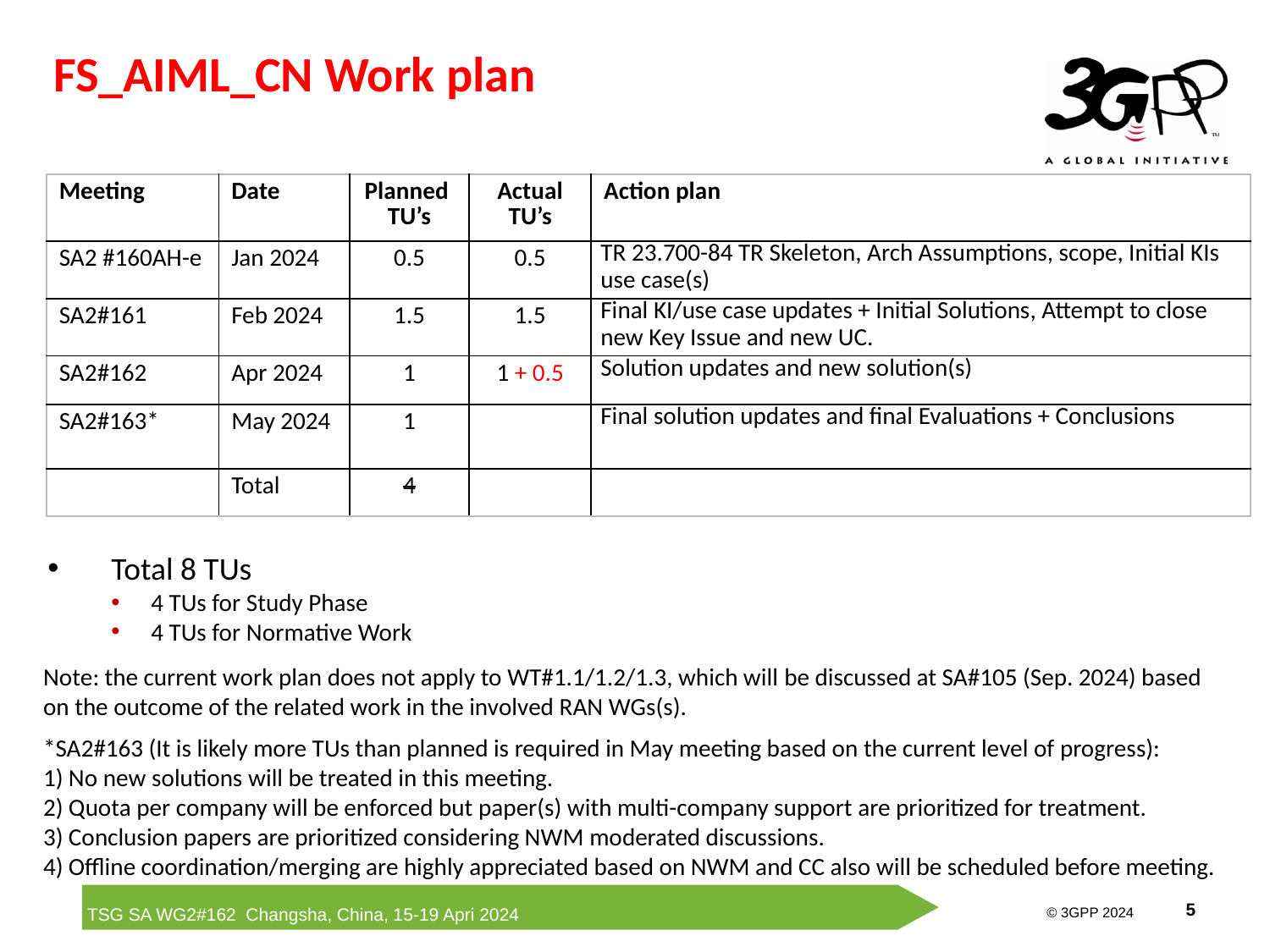

FS_AIML_CN Work plan
| Meeting | Date | Planned TU’s | Actual TU’s | Action plan |
| --- | --- | --- | --- | --- |
| SA2 #160AH-e | Jan 2024 | 0.5 | 0.5 | TR 23.700-84 TR Skeleton, Arch Assumptions, scope, Initial KIs use case(s) |
| SA2#161 | Feb 2024 | 1.5 | 1.5 | Final KI/use case updates + Initial Solutions, Attempt to close new Key Issue and new UC. |
| SA2#162 | Apr 2024 | 1 | 1 + 0.5 | Solution updates and new solution(s) |
| SA2#163\* | May 2024 | 1 |  | Final solution updates and final Evaluations + Conclusions |
|  | Total | 4 |  |  |
Total 8 TUs
4 TUs for Study Phase
4 TUs for Normative Work
Note: the current work plan does not apply to WT#1.1/1.2/1.3, which will be discussed at SA#105 (Sep. 2024) based on the outcome of the related work in the involved RAN WGs(s).
*SA2#163 (It is likely more TUs than planned is required in May meeting based on the current level of progress):
1) No new solutions will be treated in this meeting.
2) Quota per company will be enforced but paper(s) with multi-company support are prioritized for treatment.
3) Conclusion papers are prioritized considering NWM moderated discussions.
4) Offline coordination/merging are highly appreciated based on NWM and CC also will be scheduled before meeting.